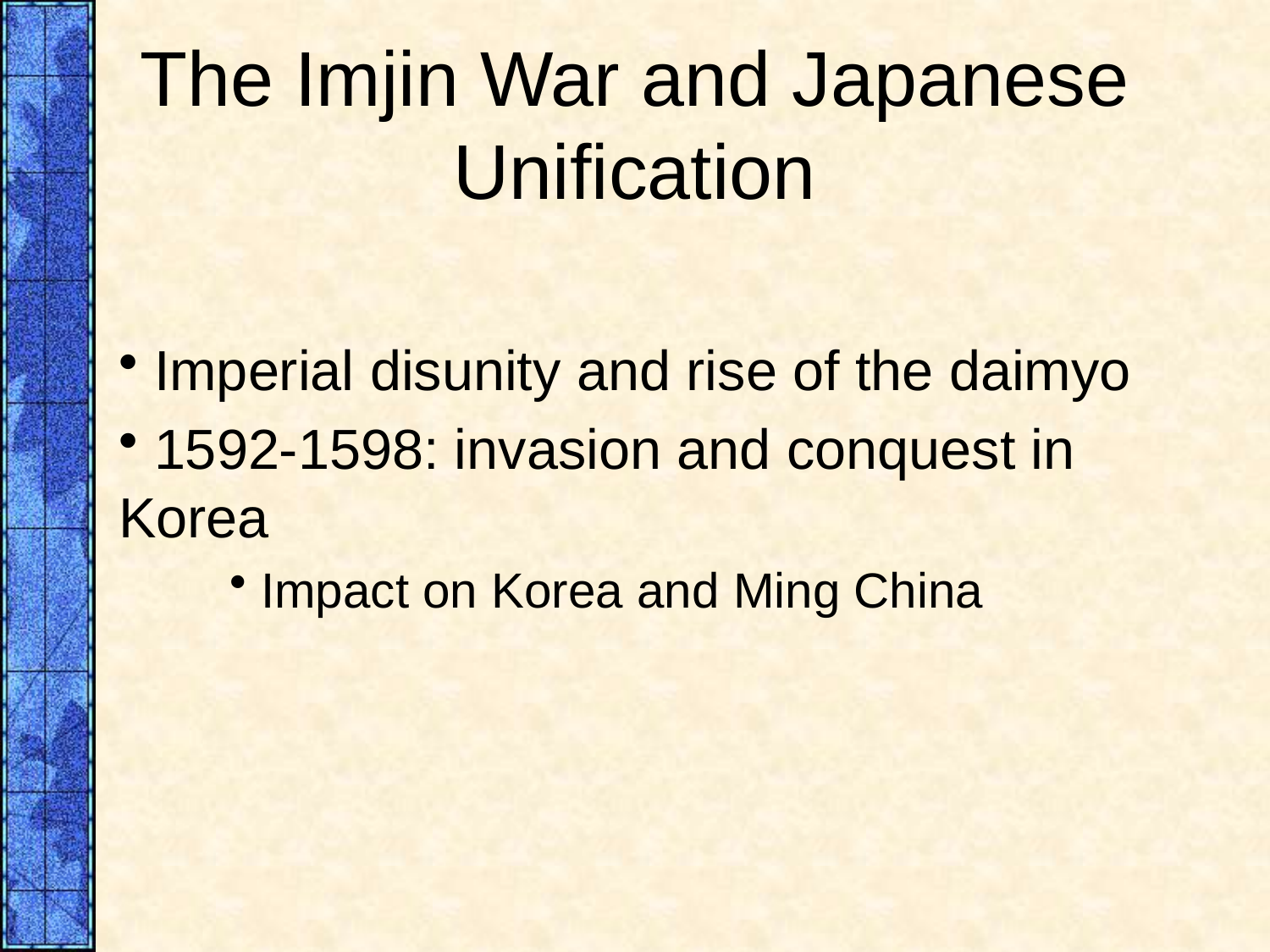

# The Imjin War and Japanese Unification
 Imperial disunity and rise of the daimyo
 1592-1598: invasion and conquest in Korea
 Impact on Korea and Ming China